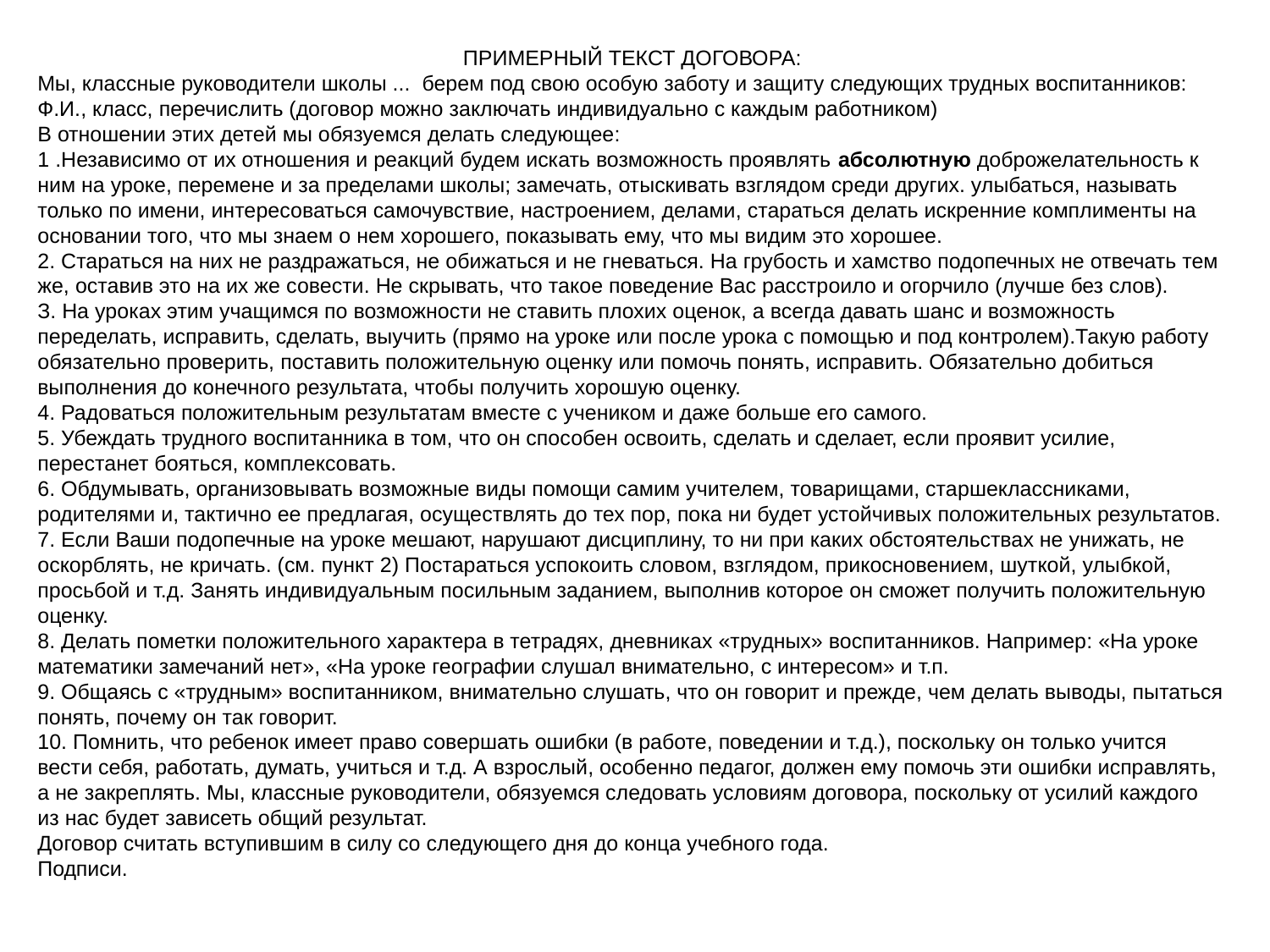

ПРИМЕРНЫЙ ТЕКСТ ДОГОВОРА:
Мы, классные руководители школы ...  берем под свою особую заботу и защиту следующих трудных воспитанников: Ф.И., класс, перечислить (договор можно заключать индивидуально с каждым работником)
В отношении этих детей мы обязуемся делать следующее:
1 .Независимо от их отношения и реакций будем искать возможность проявлять абсолютную доброжелательность к ним на уроке, перемене и за пределами школы; замечать, отыскивать взглядом среди других. улыбаться, называть только по имени, интересоваться самочувствие, настроением, делами, стараться делать искренние комплименты на основании того, что мы знаем о нем хорошего, показывать ему, что мы видим это хорошее.
2. Стараться на них не раздражаться, не обижаться и не гневаться. На грубость и хамство подопечных не отвечать тем же, оставив это на их же совести. Не скрывать, что такое поведение Вас расстроило и огорчило (лучше без слов).
З. На уроках этим учащимся по возможности не ставить плохих оценок, а всегда давать шанс и возможность переделать, исправить, сделать, выучить (прямо на уроке или после урока с помощью и под контролем).Такую работу обязательно проверить, поставить положительную оценку или помочь понять, исправить. Обязательно добиться выполнения до конечного результата, чтобы получить хорошую оценку.
4. Радоваться положительным результатам вместе с учеником и даже больше его самого.
5. Убеждать трудного воспитанника в том, что он способен освоить, сделать и сделает, если проявит усилие, перестанет бояться, комплексовать.
6. Обдумывать, организовывать возможные виды помощи самим учителем, товарищами, старшеклассниками, родителями и, тактично ее предлагая, осуществлять до тех пор, пока ни будет устойчивых положительных результатов.
7. Если Ваши подопечные на уроке мешают, нарушают дисциплину, то ни при каких обстоятельствах не унижать, не оскорблять, не кричать. (см. пункт 2) Постараться успокоить словом, взглядом, прикосновением, шуткой, улыбкой, просьбой и т.д. Занять индивидуальным посильным заданием, выполнив которое он сможет получить положительную оценку.
8. Делать пометки положительного характера в тетрадях, дневниках «трудных» воспитанников. Например: «На уроке математики замечаний нет», «На уроке географии слушал внимательно, с интересом» и т.п.
9. Общаясь с «трудным» воспитанником, внимательно слушать, что он говорит и прежде, чем делать выводы, пытаться понять, почему он так говорит.
10. Помнить, что ребенок имеет право совершать ошибки (в работе, поведении и т.д.), поскольку он только учится вести себя, работать, думать, учиться и т.д. А взрослый, особенно педагог, должен ему помочь эти ошибки исправлять, а не закреплять. Мы, классные руководители, обязуемся следовать условиям договора, поскольку от усилий каждого из нас будет зависеть общий результат.
Договор считать вступившим в силу со следующего дня до конца учебного года.
Подписи.